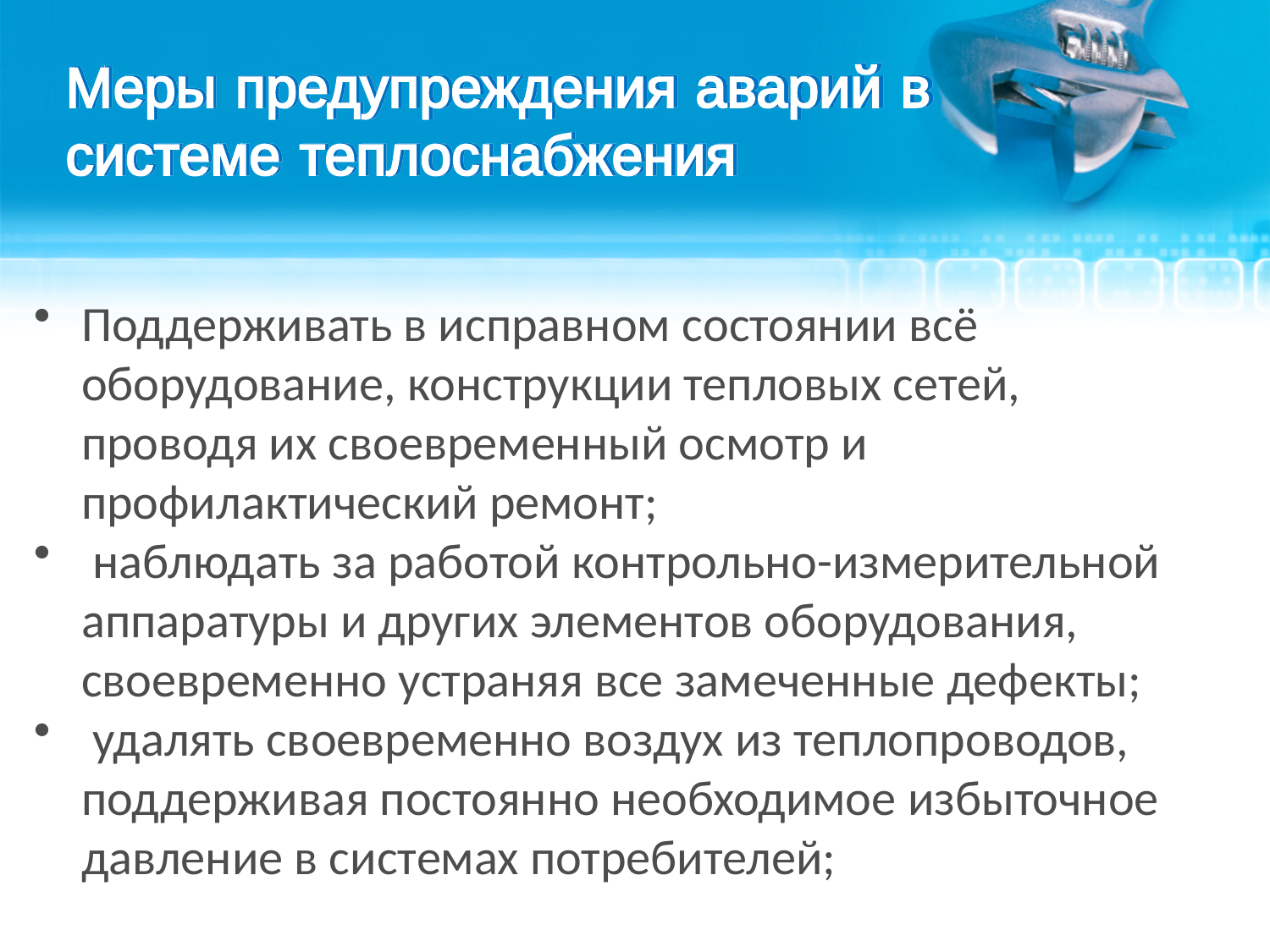

# Меры предупреждения аварий в системе теплоснабжения
Поддерживать в исправном состоянии всё оборудование, конструкции тепловых сетей, проводя их своевременный осмотр и профилактический ремонт;
 наблюдать за работой контрольно-измерительной аппаратуры и других элементов оборудования, своевременно устраняя все замеченные дефекты;
 удалять своевременно воздух из теплопроводов, поддерживая постоянно необходимое избыточное давление в системах потребителей;